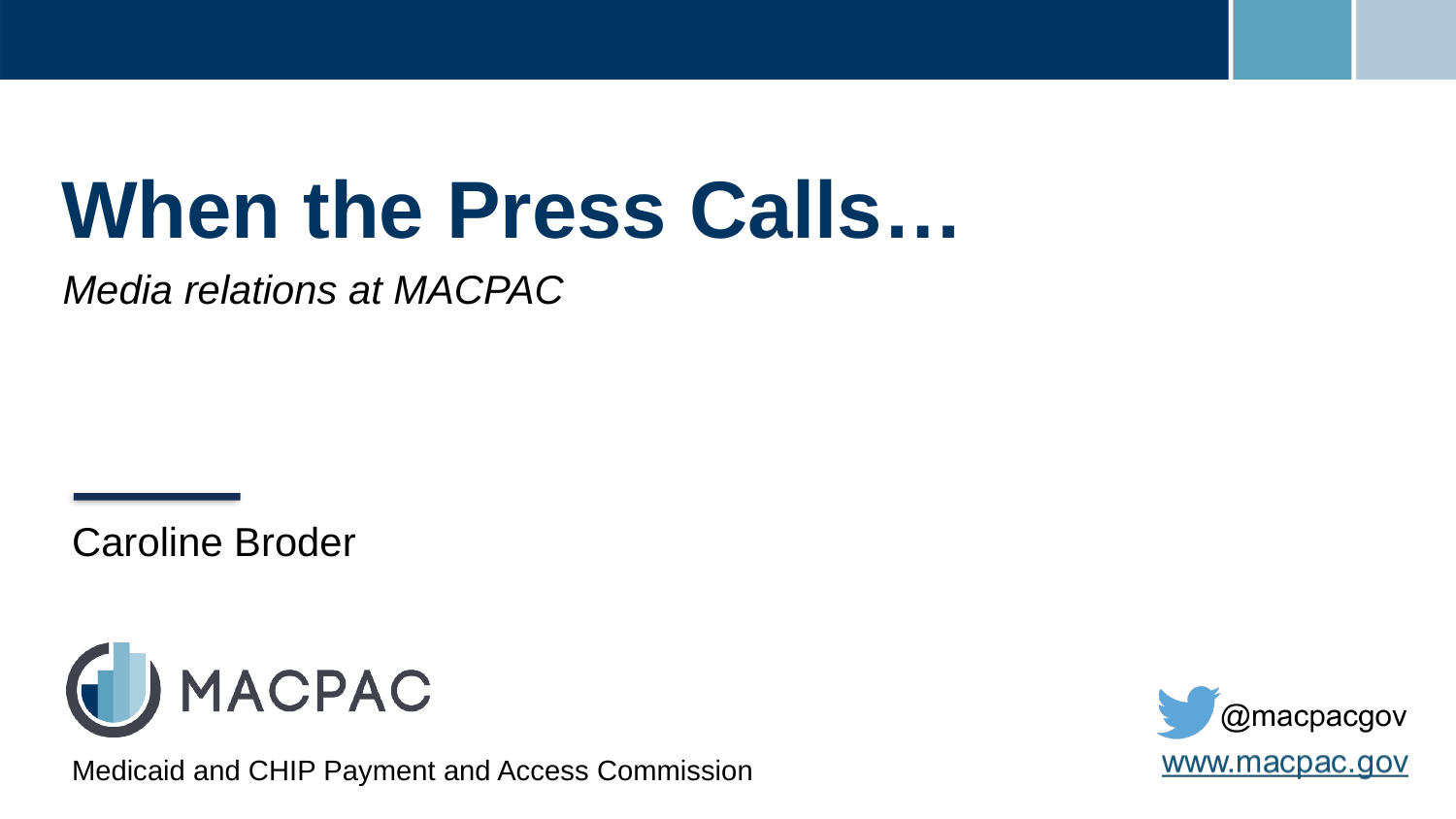

# When the Press Calls…
Media relations at MACPAC

Caroline Broder